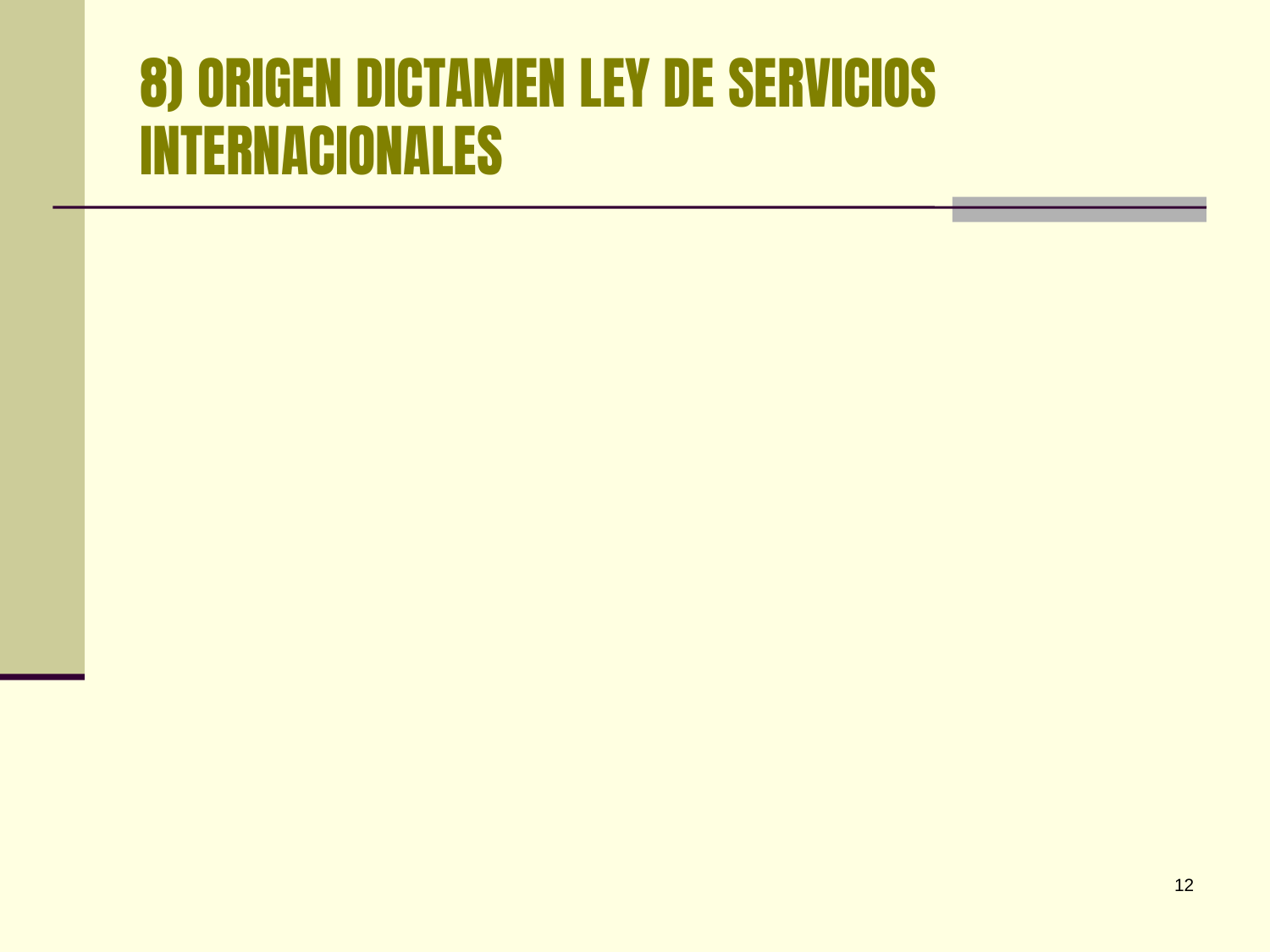

# 8) ORIGEN DICTAMEN LEY DE SERVICIOS INTERNACIONALES

12